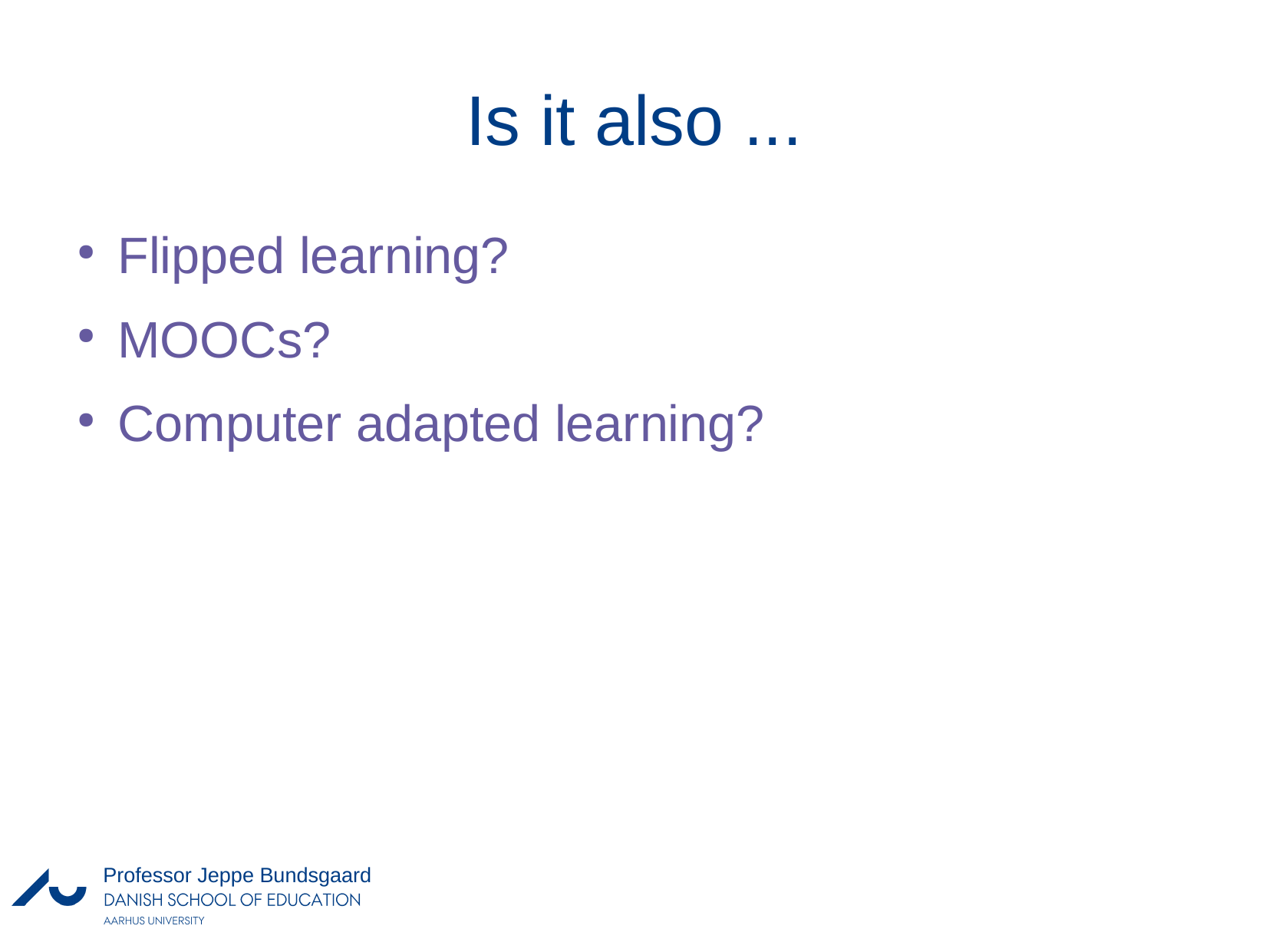

Is it also ...
Flipped learning?
MOOCs?
Computer adapted learning?